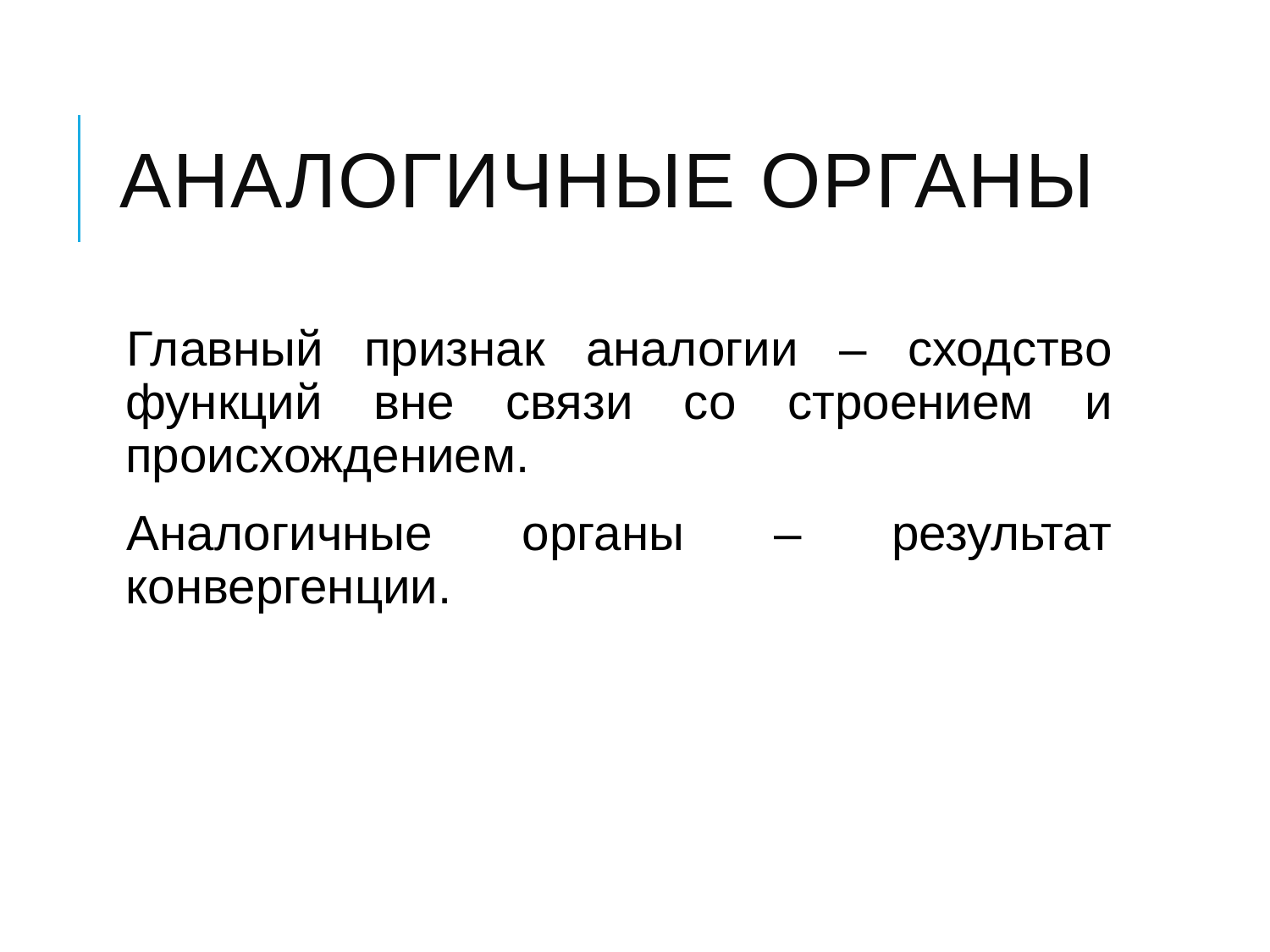

# Аналогичные органы
Главный признак аналогии – сходство функций вне связи со строением и происхождением.
Аналогичные органы – результат конвергенции.